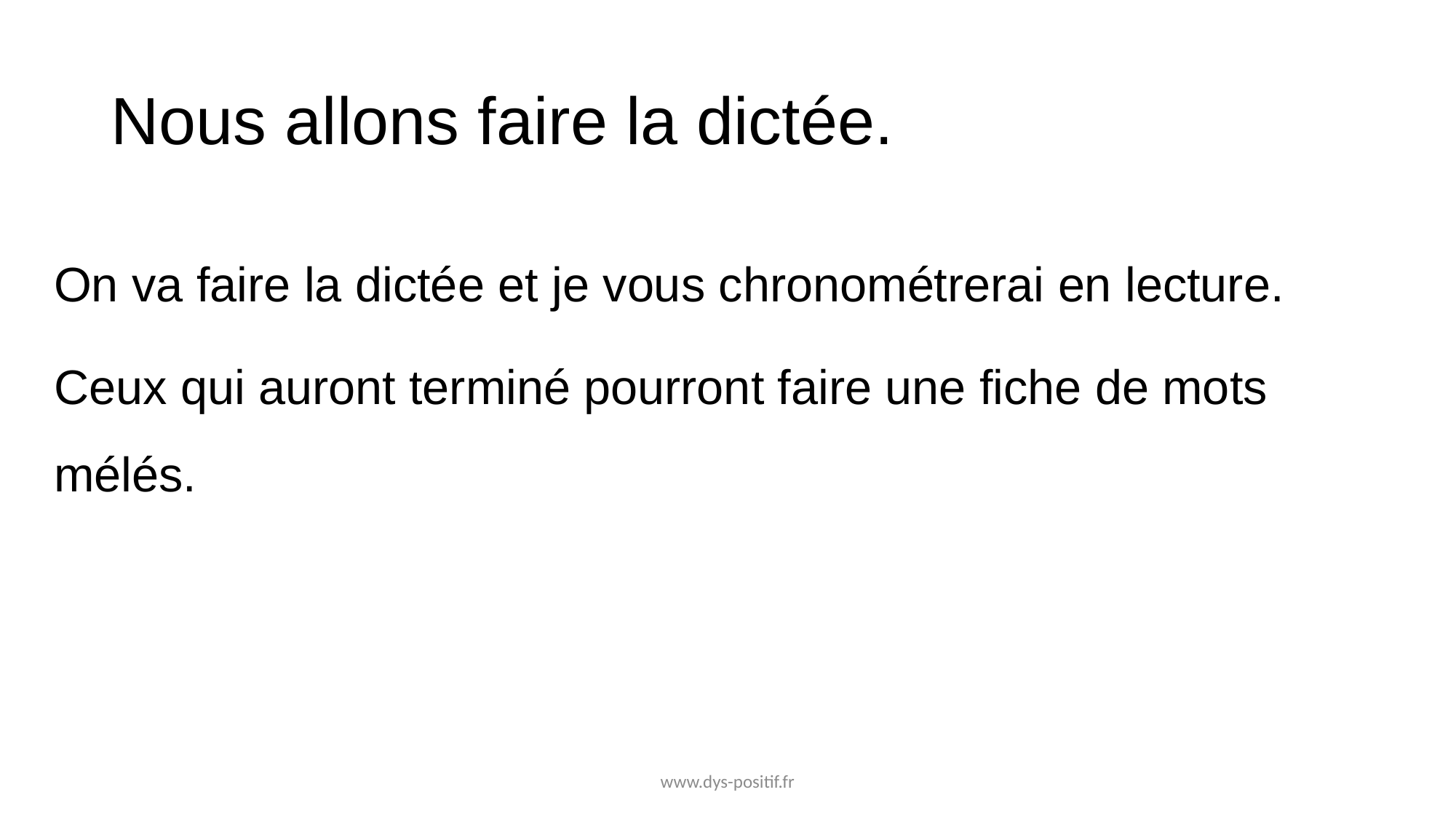

# Nous allons faire la dictée.
On va faire la dictée et je vous chronométrerai en lecture.
Ceux qui auront terminé pourront faire une fiche de mots mélés.

www.dys-positif.fr